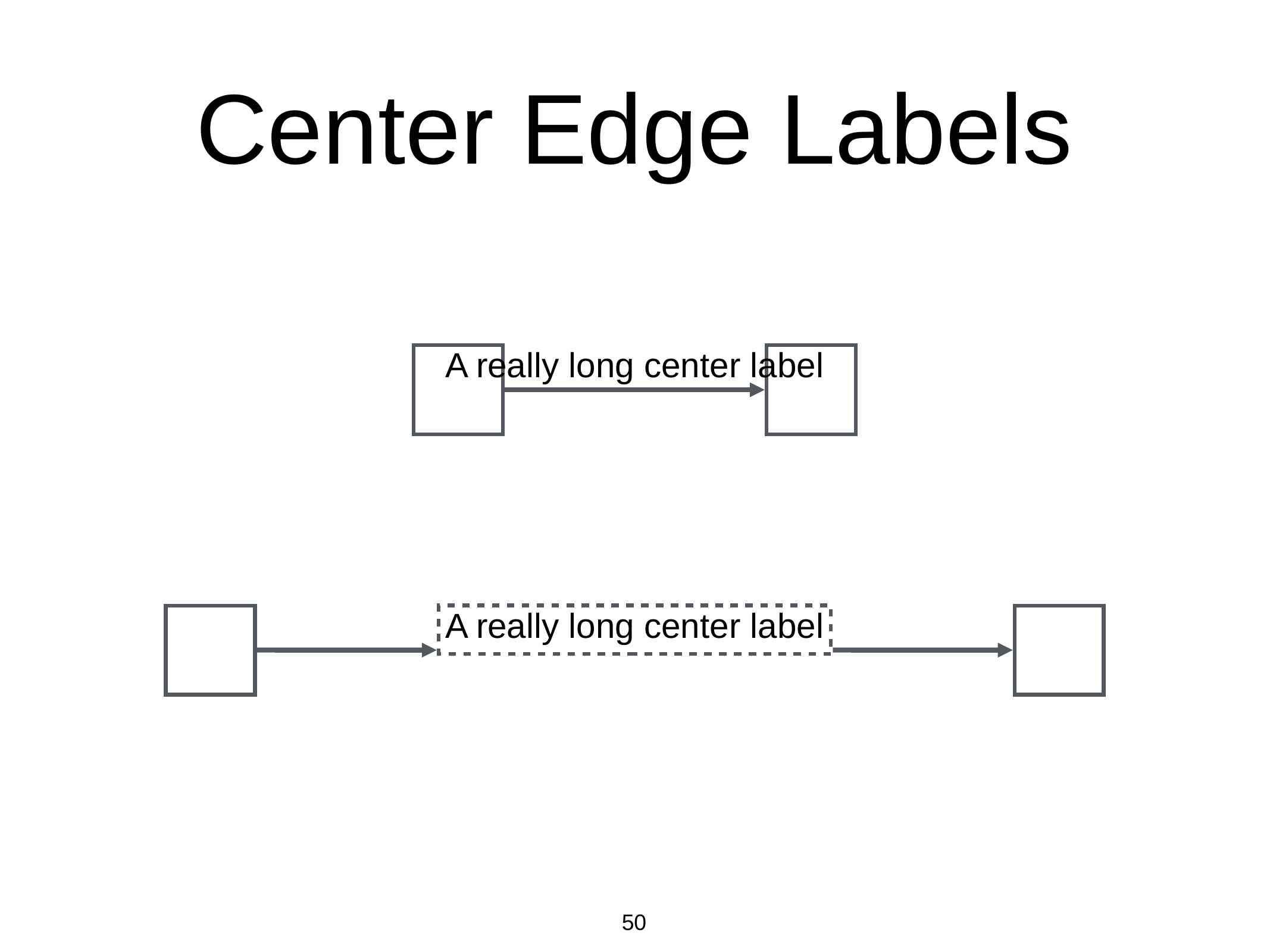

# Center Edge Labels
A really long center label

A really long center label

50